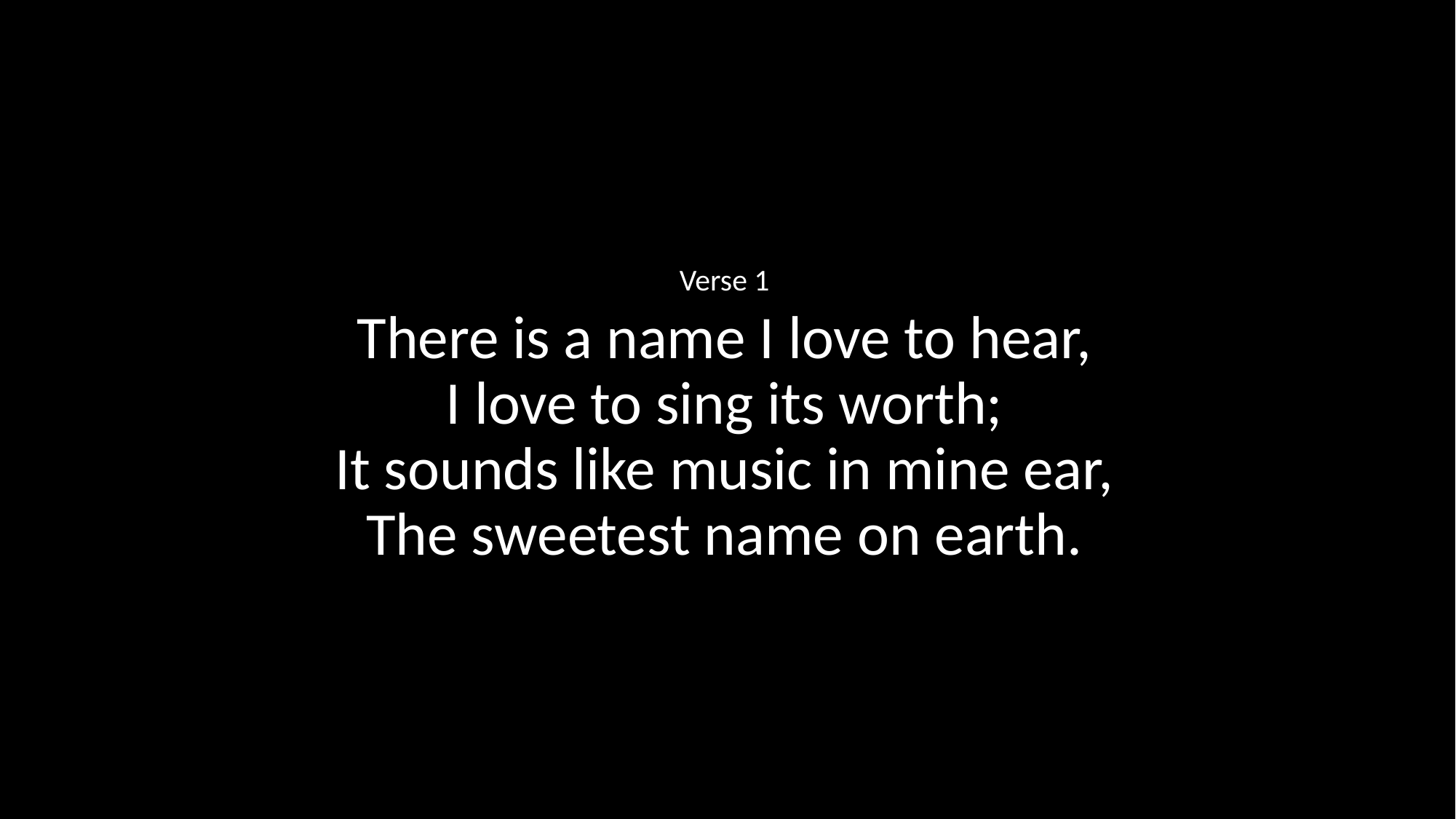

Verse 1
There is a name I love to hear,
I love to sing its worth;
It sounds like music in mine ear,
The sweetest name on earth.